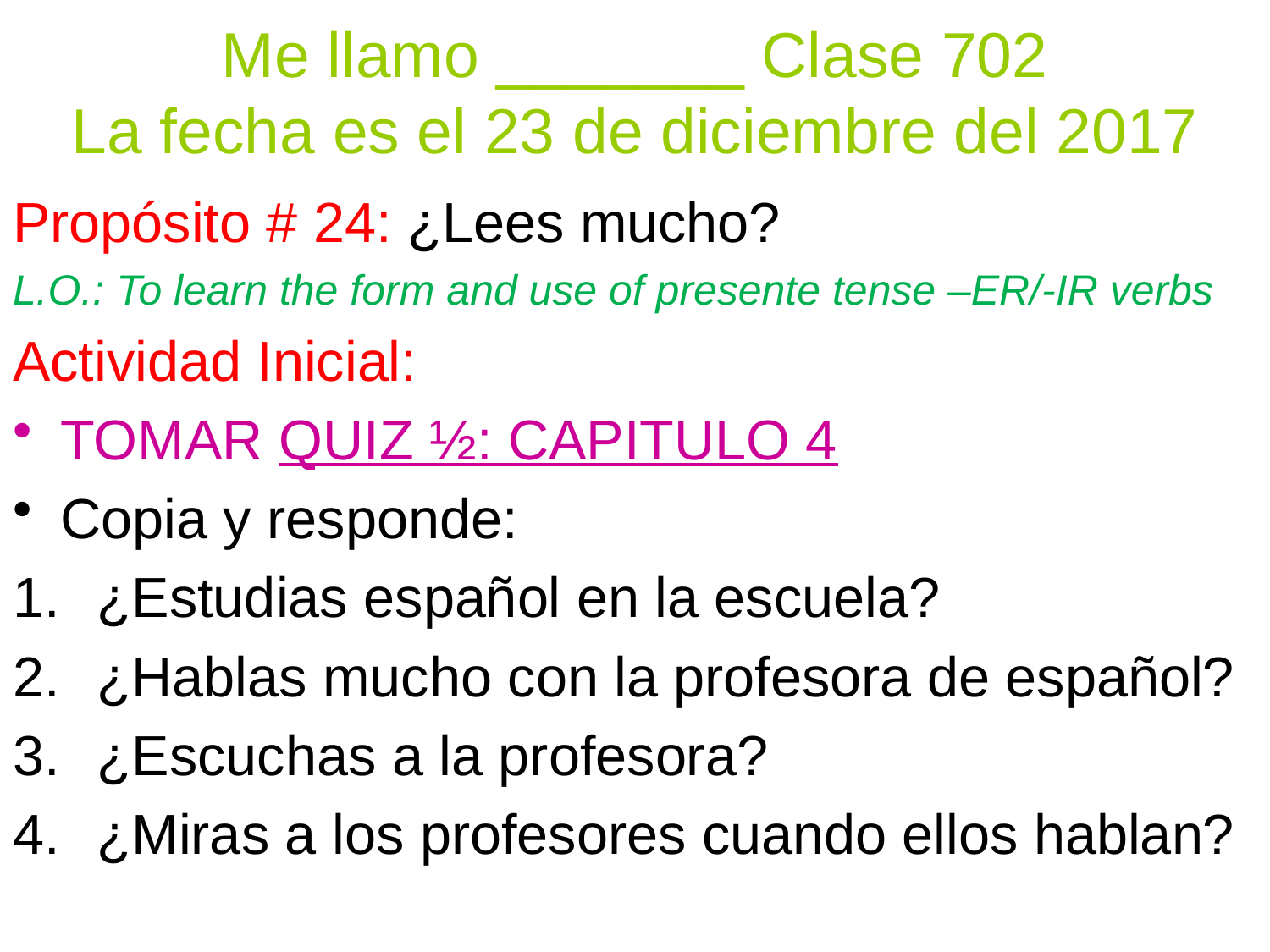

# Me llamo _______ Clase 702 La fecha es el 23 de diciembre del 2017
Propósito # 24: ¿Lees mucho?
L.O.: To learn the form and use of presente tense –ER/-IR verbs
Actividad Inicial:
TOMAR QUIZ ½: CAPITULO 4
Copia y responde:
¿Estudias español en la escuela?
¿Hablas mucho con la profesora de español?
¿Escuchas a la profesora?
¿Miras a los profesores cuando ellos hablan?